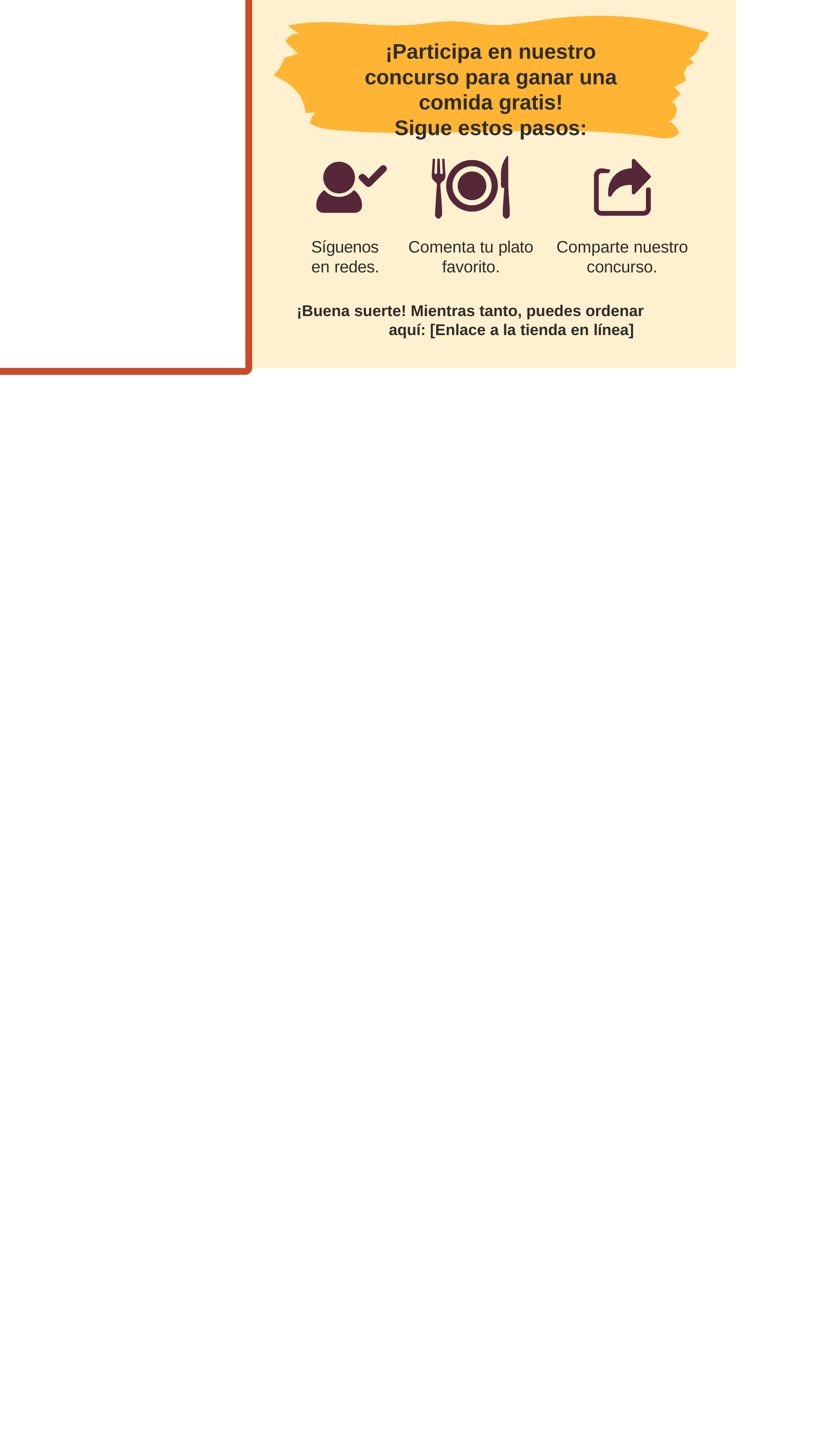

# ¡Participa en nuestro concurso para ganar una comida gratis!
Sigue estos pasos:

Síguenos en redes.
Comenta tu plato favorito.
Comparte nuestro concurso.
¡Buena suerte! Mientras tanto, puedes ordenar aquí: [Enlace a la tienda en línea]